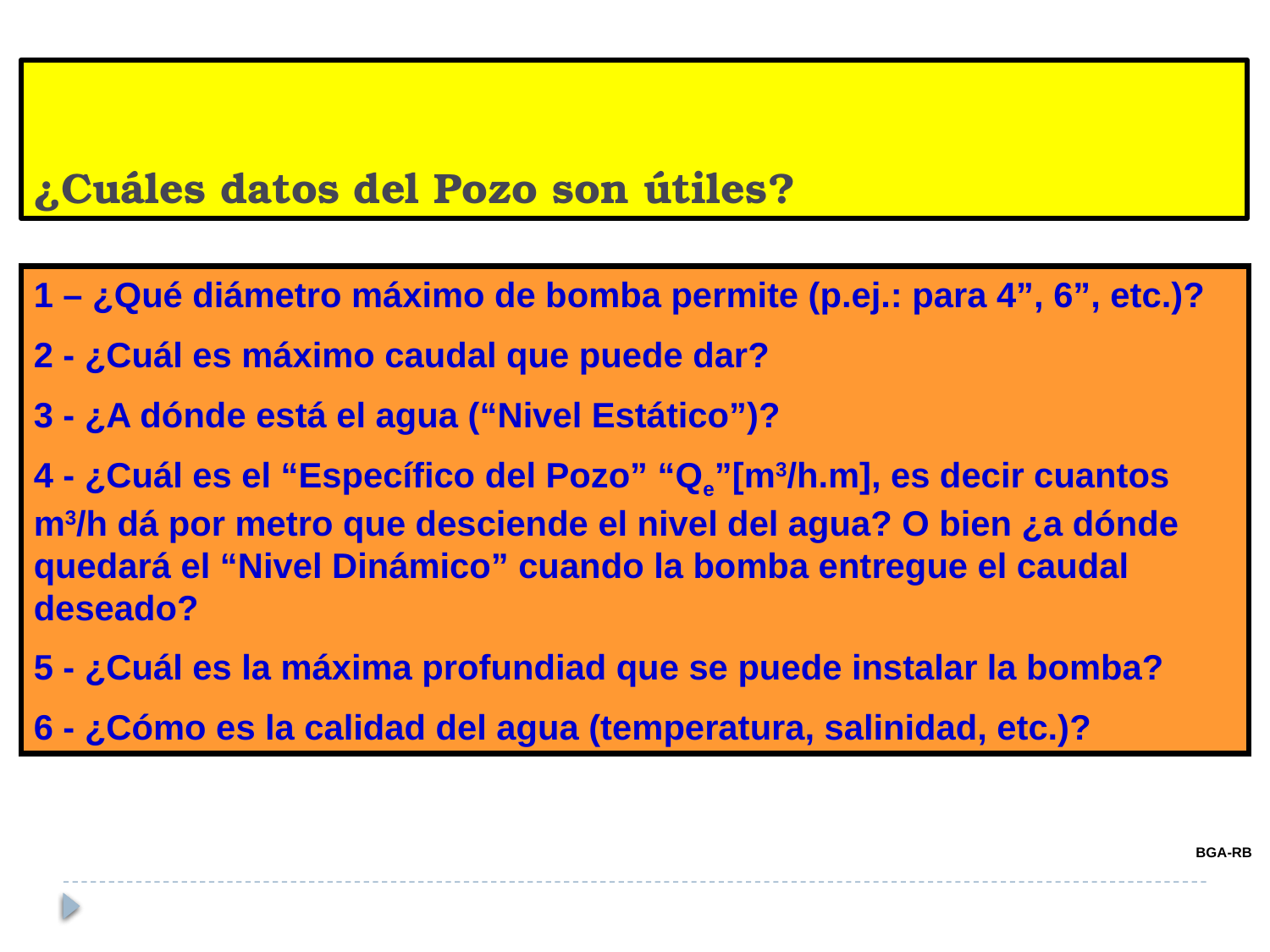

# ¿Cuáles datos del Pozo son útiles?
1 – ¿Qué diámetro máximo de bomba permite (p.ej.: para 4”, 6”, etc.)?
2 - ¿Cuál es máximo caudal que puede dar?
3 - ¿A dónde está el agua (“Nivel Estático”)?
4 - ¿Cuál es el “Específico del Pozo” “Qe”[m3/h.m], es decir cuantos m3/h dá por metro que desciende el nivel del agua? O bien ¿a dónde quedará el “Nivel Dinámico” cuando la bomba entregue el caudal deseado?
5 - ¿Cuál es la máxima profundiad que se puede instalar la bomba?
6 - ¿Cómo es la calidad del agua (temperatura, salinidad, etc.)?
BGA-RB